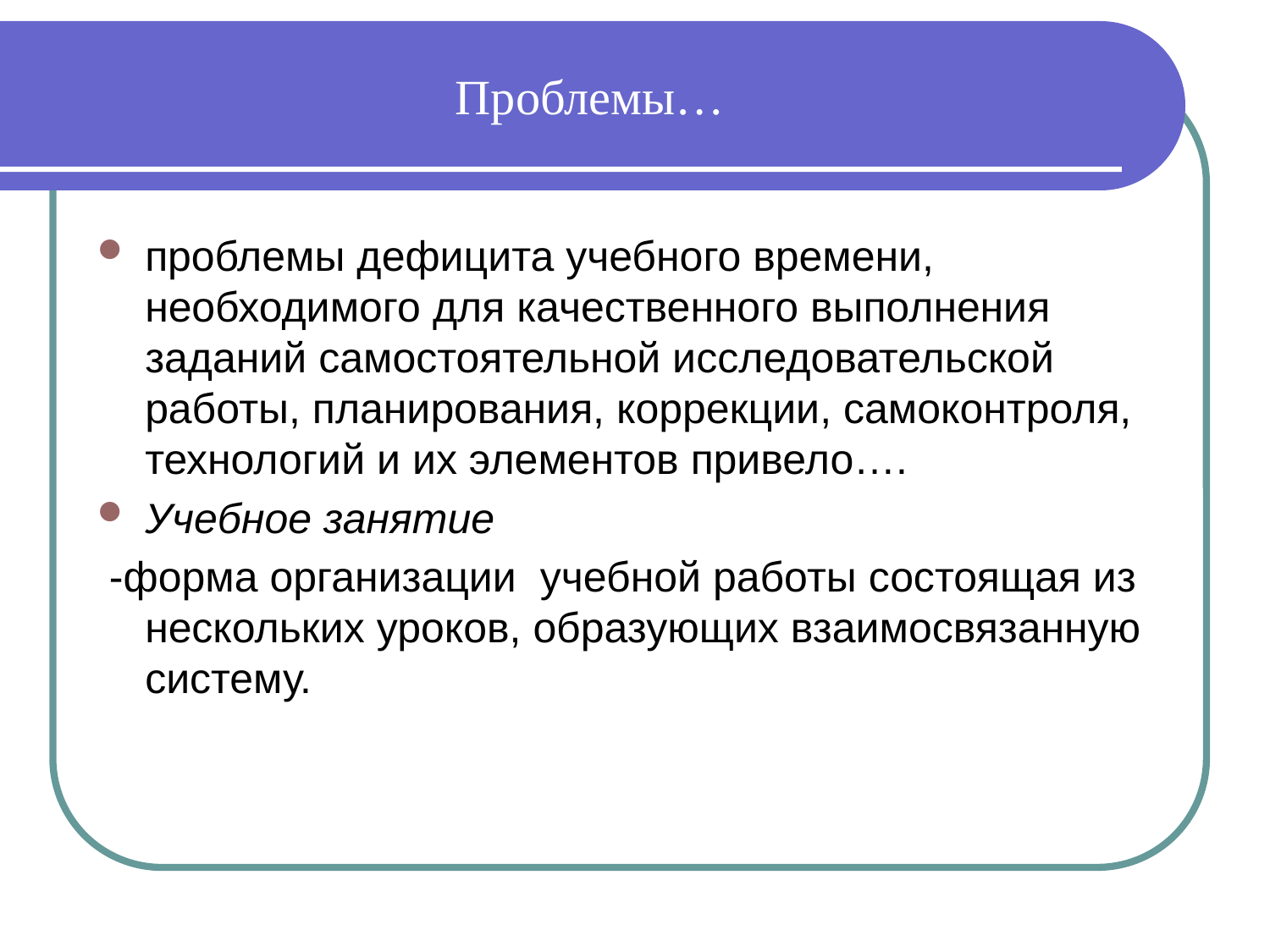

# Проблемы…
проблемы дефицита учебного времени, необходимого для качественного выполнения заданий самостоятельной исследовательской работы, планирования, коррекции, самоконтроля, технологий и их элементов привело….
Учебное занятие
 -форма организации  учебной работы состоящая из нескольких уроков, образующих взаимосвязанную систему.